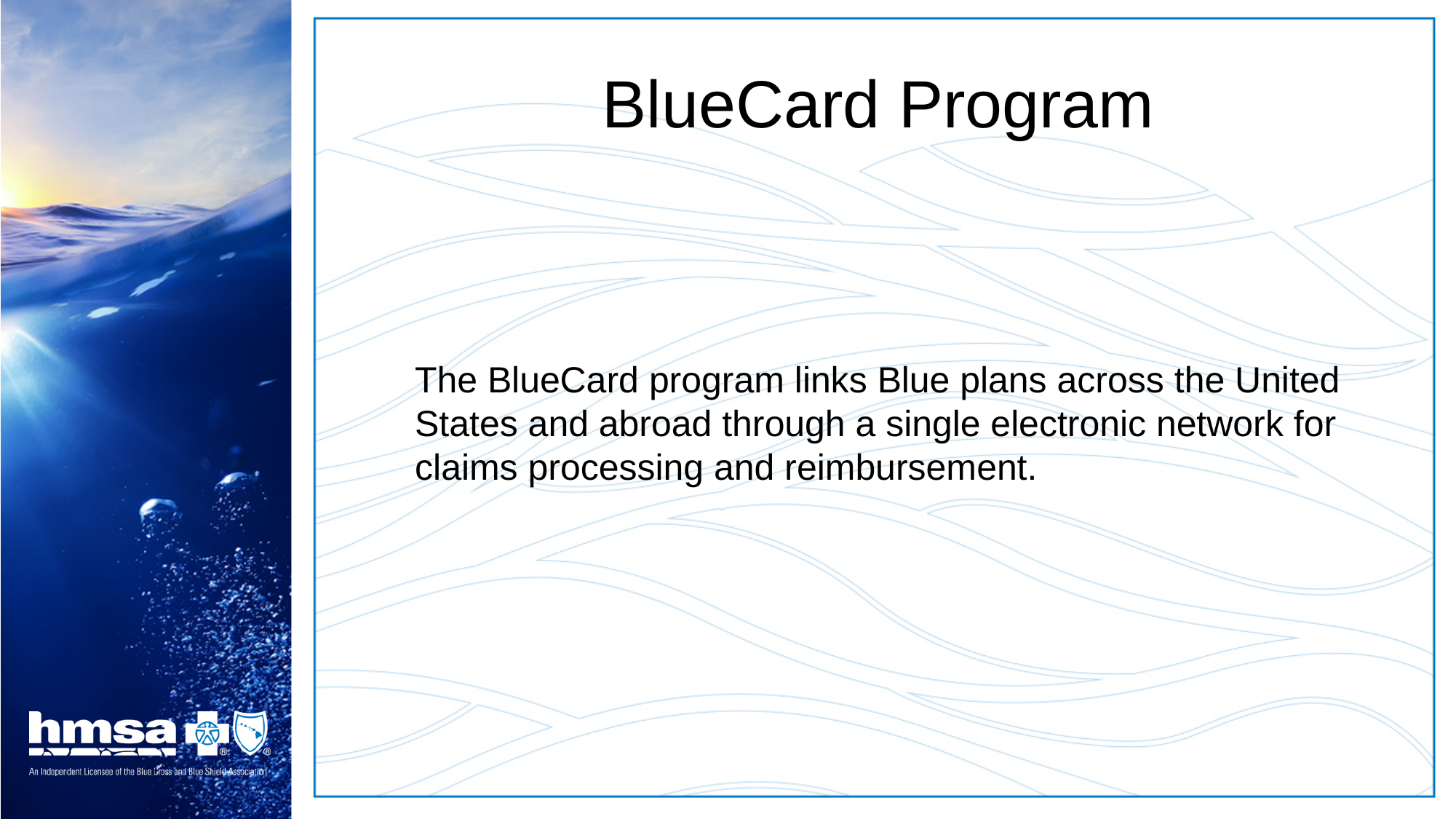

# BlueCard Program

The BlueCard program links Blue plans across the United States and abroad through a single electronic network for claims processing and reimbursement.